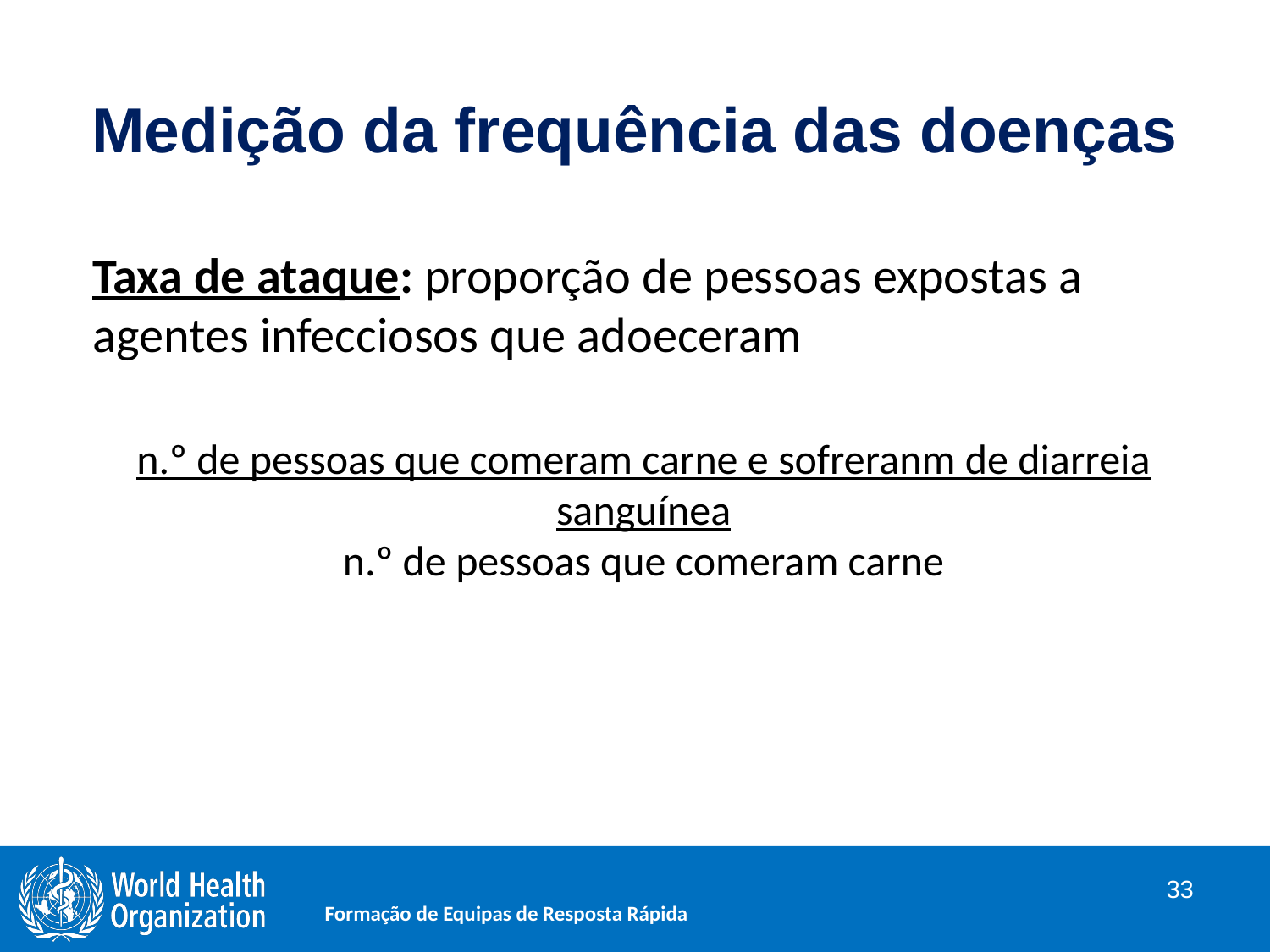

# Medição da frequência das doenças

Taxa de ataque: proporção de pessoas expostas a agentes infecciosos que adoeceram

n.º de pessoas que comeram carne e sofreranm de diarreia sanguínea
n.º de pessoas que comeram carne

33